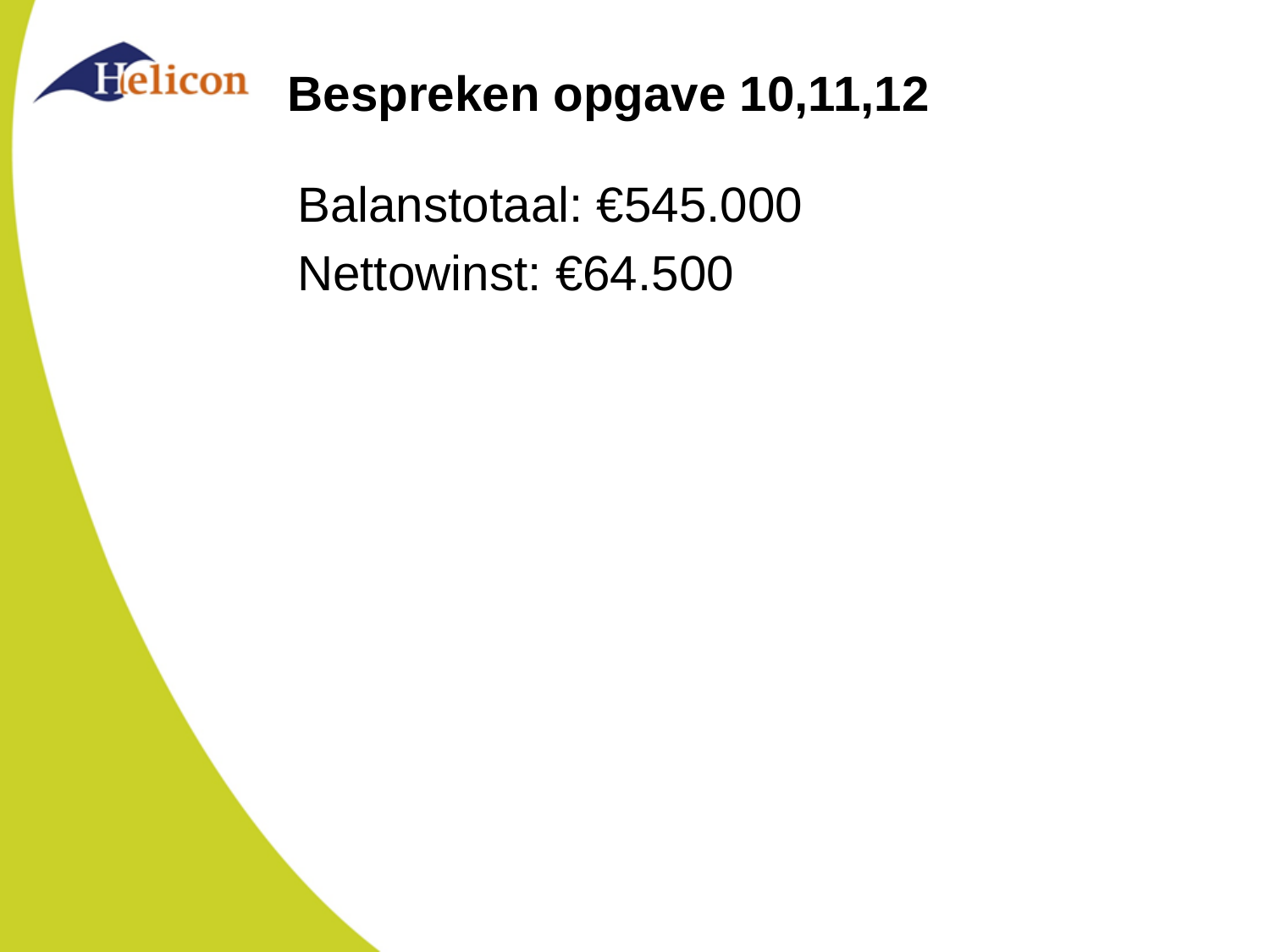

# Bespreken opgave 10,11,12
Balanstotaal: €545.000
Nettowinst: €64.500